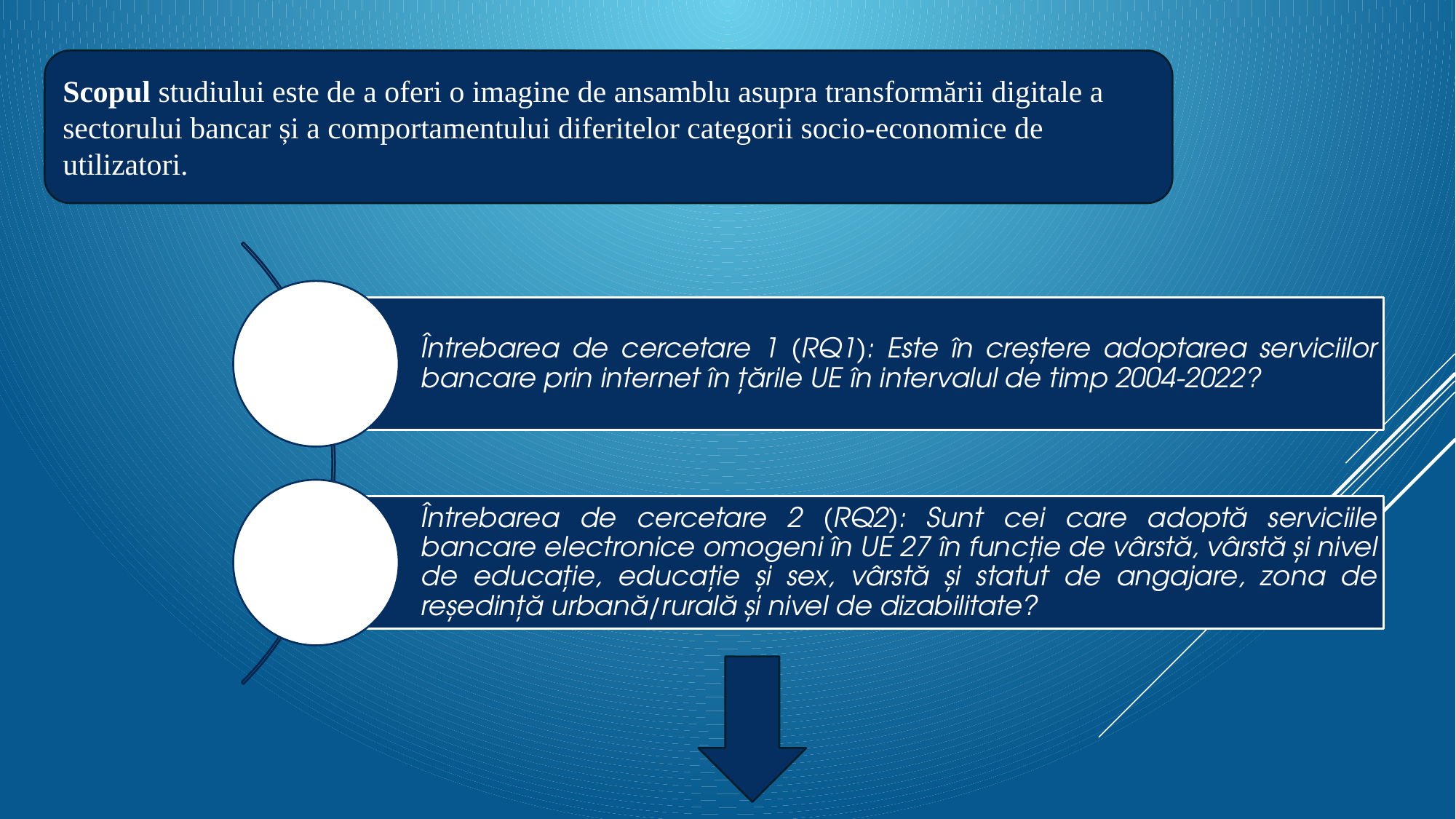

Scopul studiului este de a oferi o imagine de ansamblu asupra transformării digitale a sectorului bancar și a comportamentului diferitelor categorii socio-economice de utilizatori.
Întrebarea de cercetare 1 (RQ1): Este în creștere adoptarea serviciilor bancare prin internet în țările UE în intervalul de timp 2004-2022?
Întrebarea de cercetare 2 (RQ2): Sunt cei care adoptă serviciile bancare electronice omogeni în UE 27 în funcție de vârstă, vârstă și nivel de educație, educație și sex, vârstă și statut de angajare, zona de reședință urbană/rurală și nivel de dizabilitate?